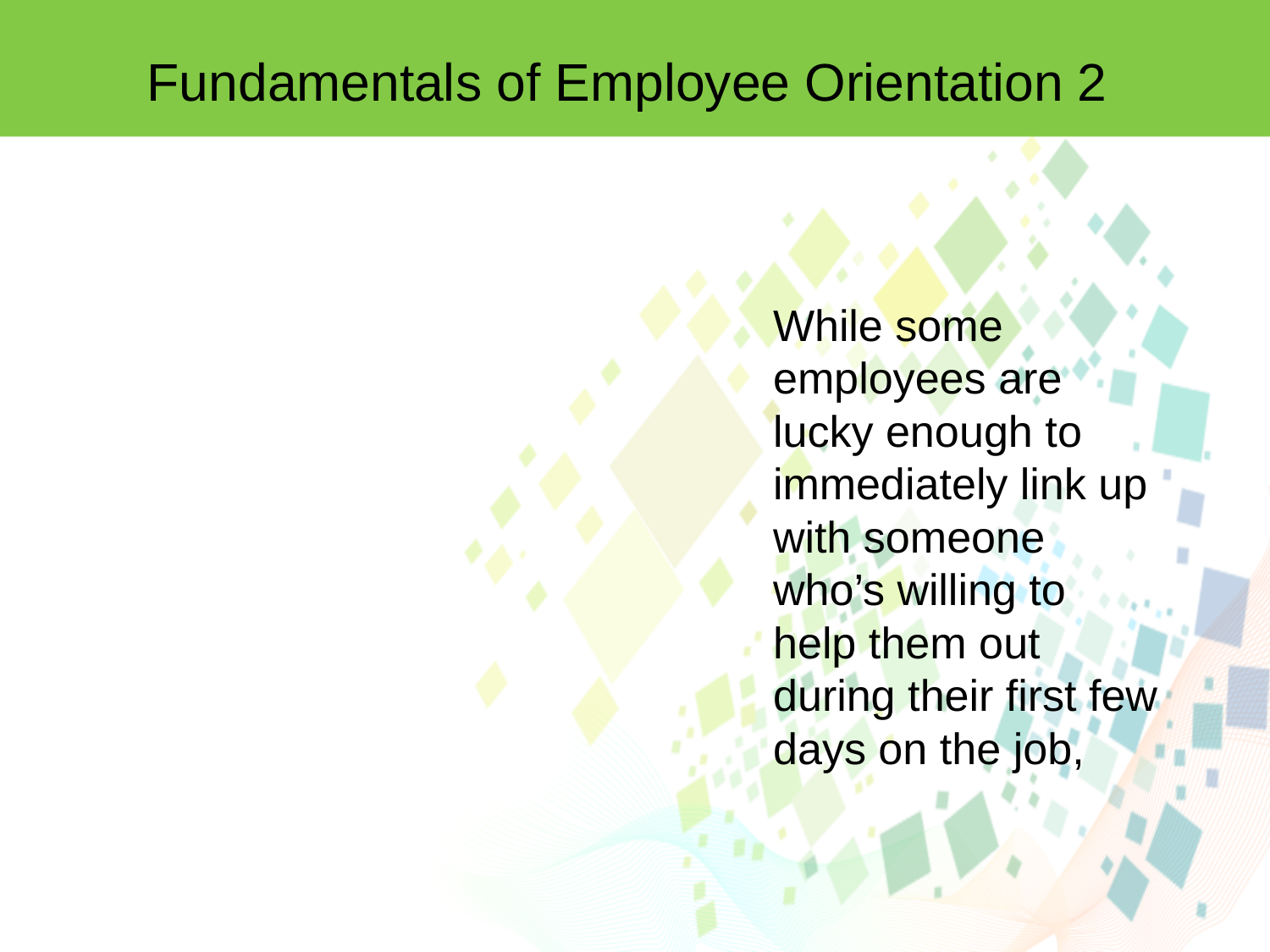

Fundamentals of Employee Orientation 2
While some employees are lucky enough to immediately link up with someone
who’s willing to help them out during their first few days on the job,